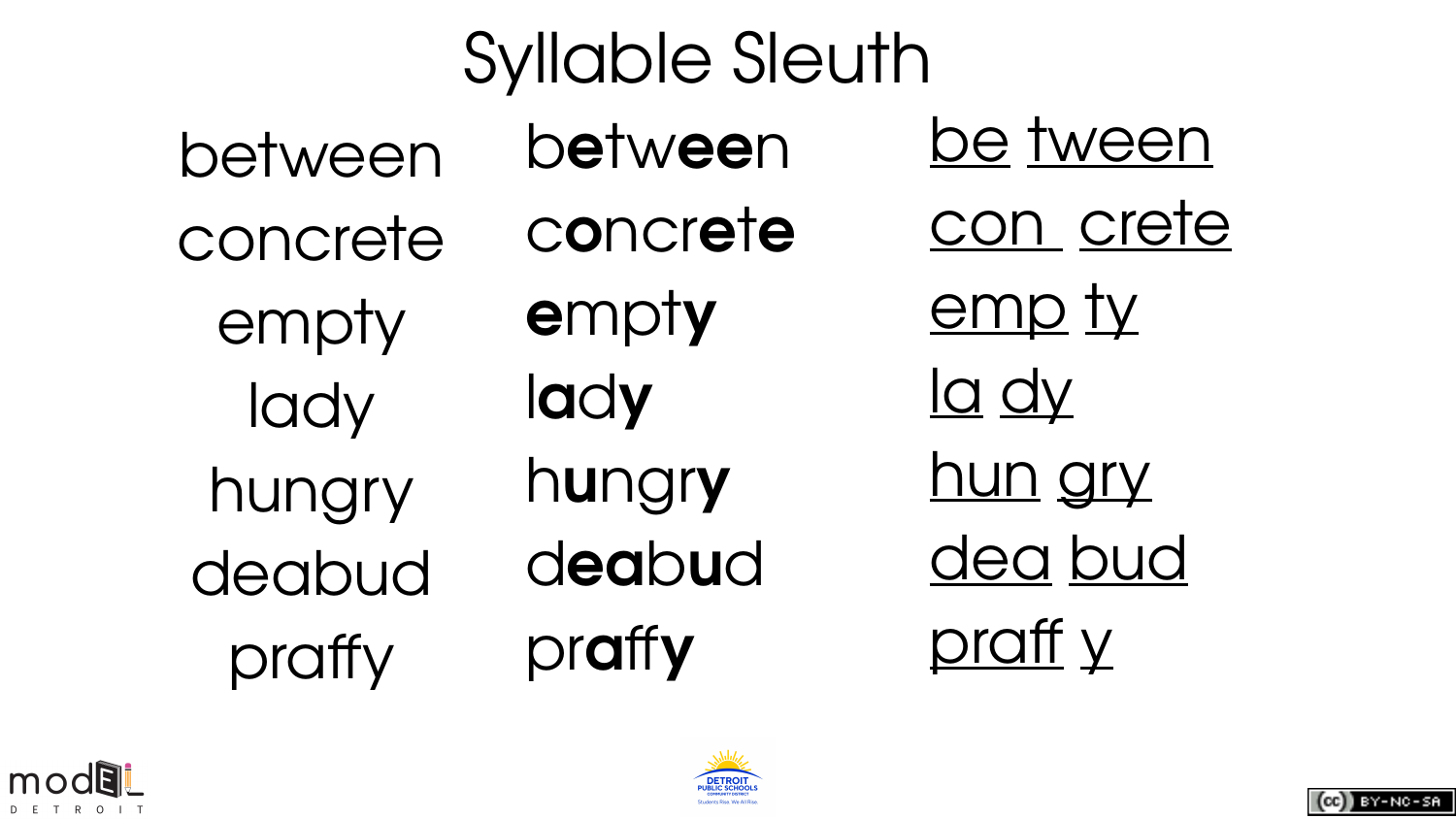

# Syllable Sleuth
be tween
con  crete
emp ty
la dy
hun gry
dea bud
praff y

between
concrete
empty
lady
hungry
deabud
praffy

between
concrete
empty
lady
hungry
deabud
praffy